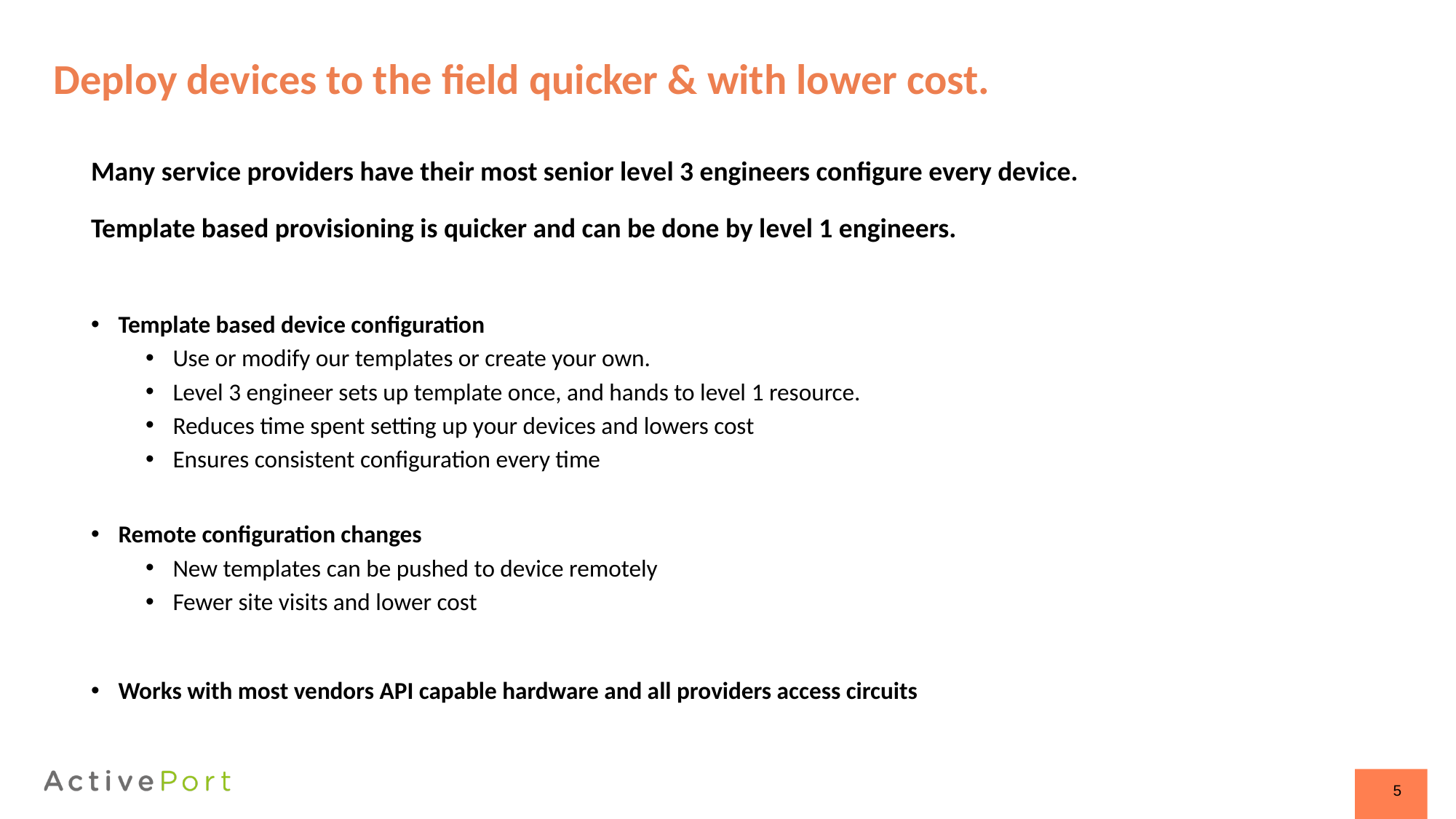

# Deploy devices to the field quicker & with lower cost.

Many service providers have their most senior level 3 engineers configure every device.
Template based provisioning is quicker and can be done by level 1 engineers.

Template based device configuration
Use or modify our templates or create your own.
Level 3 engineer sets up template once, and hands to level 1 resource.
Reduces time spent setting up your devices and lowers cost
Ensures consistent configuration every time

Remote configuration changes
New templates can be pushed to device remotely
Fewer site visits and lower cost

Works with most vendors API capable hardware and all providers access circuits

5